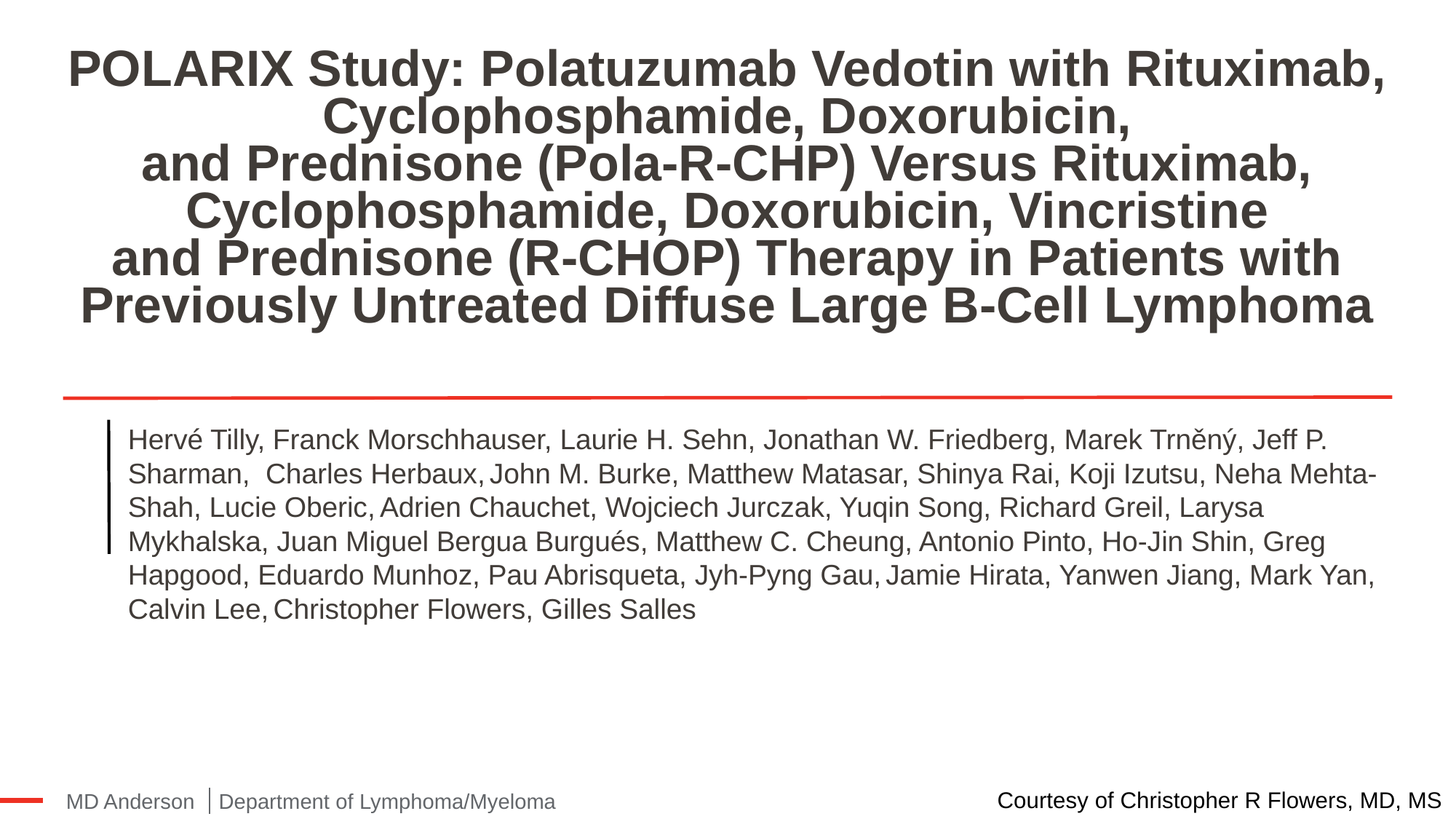

# POLARIX Study: Polatuzumab Vedotin with Rituximab, Cyclophosphamide, Doxorubicin, and Prednisone (Pola-R-CHP) Versus Rituximab, Cyclophosphamide, Doxorubicin, Vincristine and Prednisone (R-CHOP) Therapy in Patients with Previously Untreated Diffuse Large B-Cell Lymphoma
Hervé Tilly, Franck Morschhauser, Laurie H. Sehn, Jonathan W. Friedberg, Marek Trněný, Jeff P. Sharman,  Charles Herbaux, John M. Burke, Matthew Matasar, Shinya Rai, Koji Izutsu, Neha Mehta-Shah, Lucie Oberic, Adrien Chauchet, Wojciech Jurczak, Yuqin Song, Richard Greil, Larysa Mykhalska, Juan Miguel Bergua Burgués, Matthew C. Cheung, Antonio Pinto, Ho-Jin Shin, Greg Hapgood, Eduardo Munhoz, Pau Abrisqueta, Jyh-Pyng Gau, Jamie Hirata, Yanwen Jiang, Mark Yan, Calvin Lee, Christopher Flowers, Gilles Salles
Courtesy of Christopher R Flowers, MD, MS